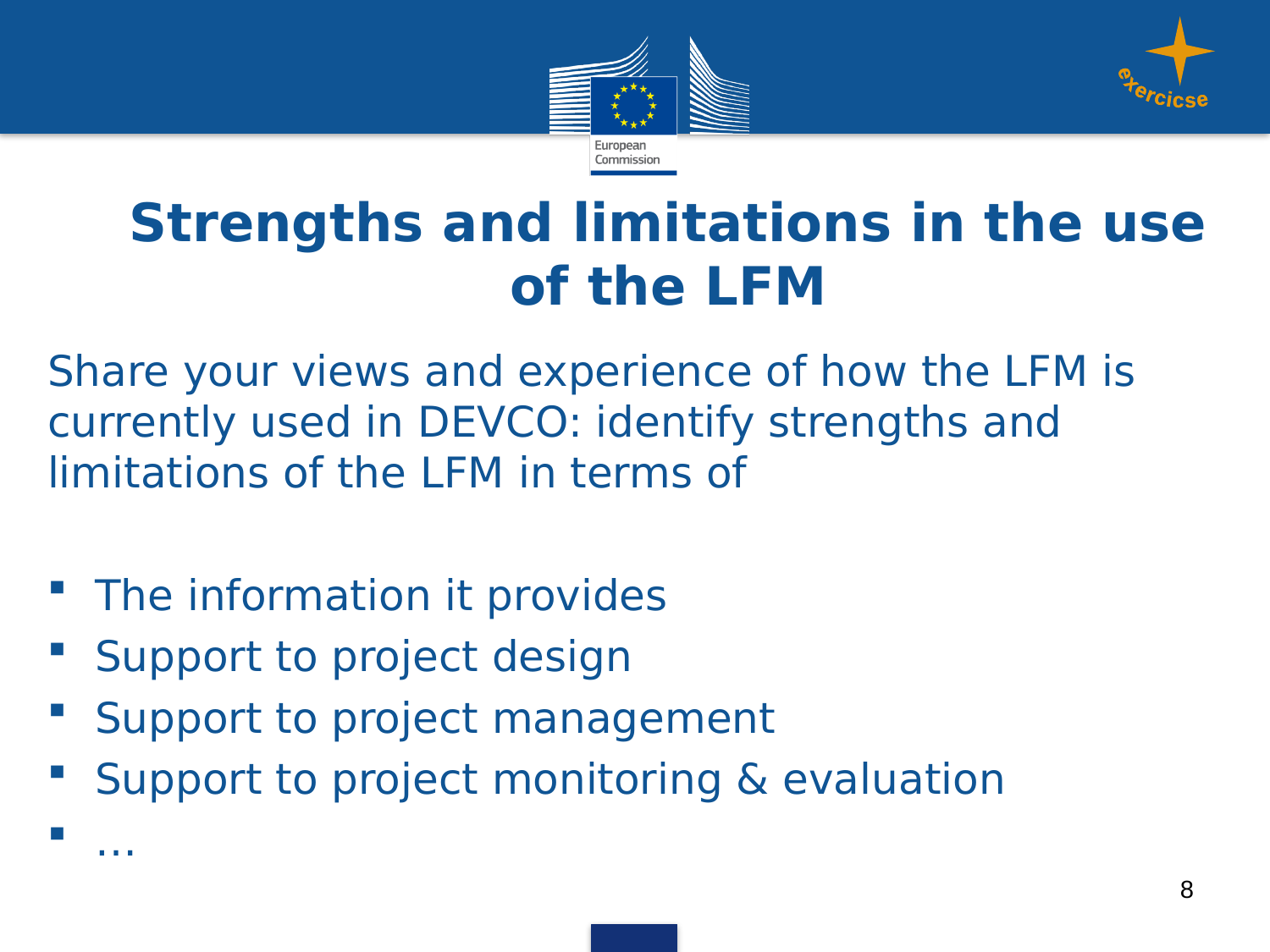

exercicse
exercicse
Strengths and limitations in the use of the LFM

Share your views and experience of how the LFM is currently used in DEVCO: identify strengths and limitations of the LFM in terms of

The information it provides
Support to project design
Support to project management
Support to project monitoring & evaluation
…

8